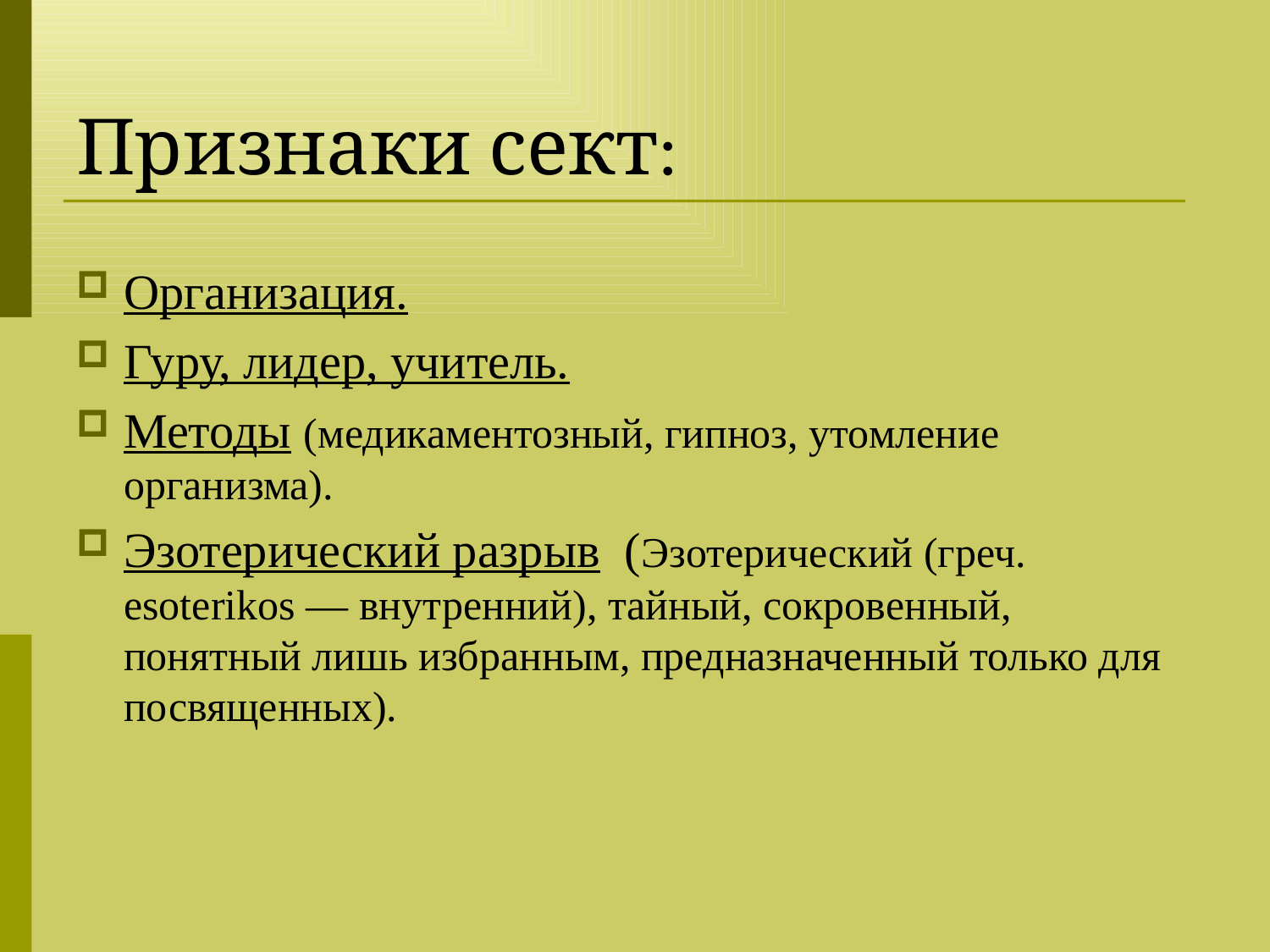

# Признаки сект:
Организация.
Гуру, лидер, учитель.
Методы (медикаментозный, гипноз, утомление организма).
Эзотерический разрыв  (Эзотерический (греч. esoterikos — внутренний), тайный, сокровенный, понятный лишь избранным, предназначенный только для посвященных).